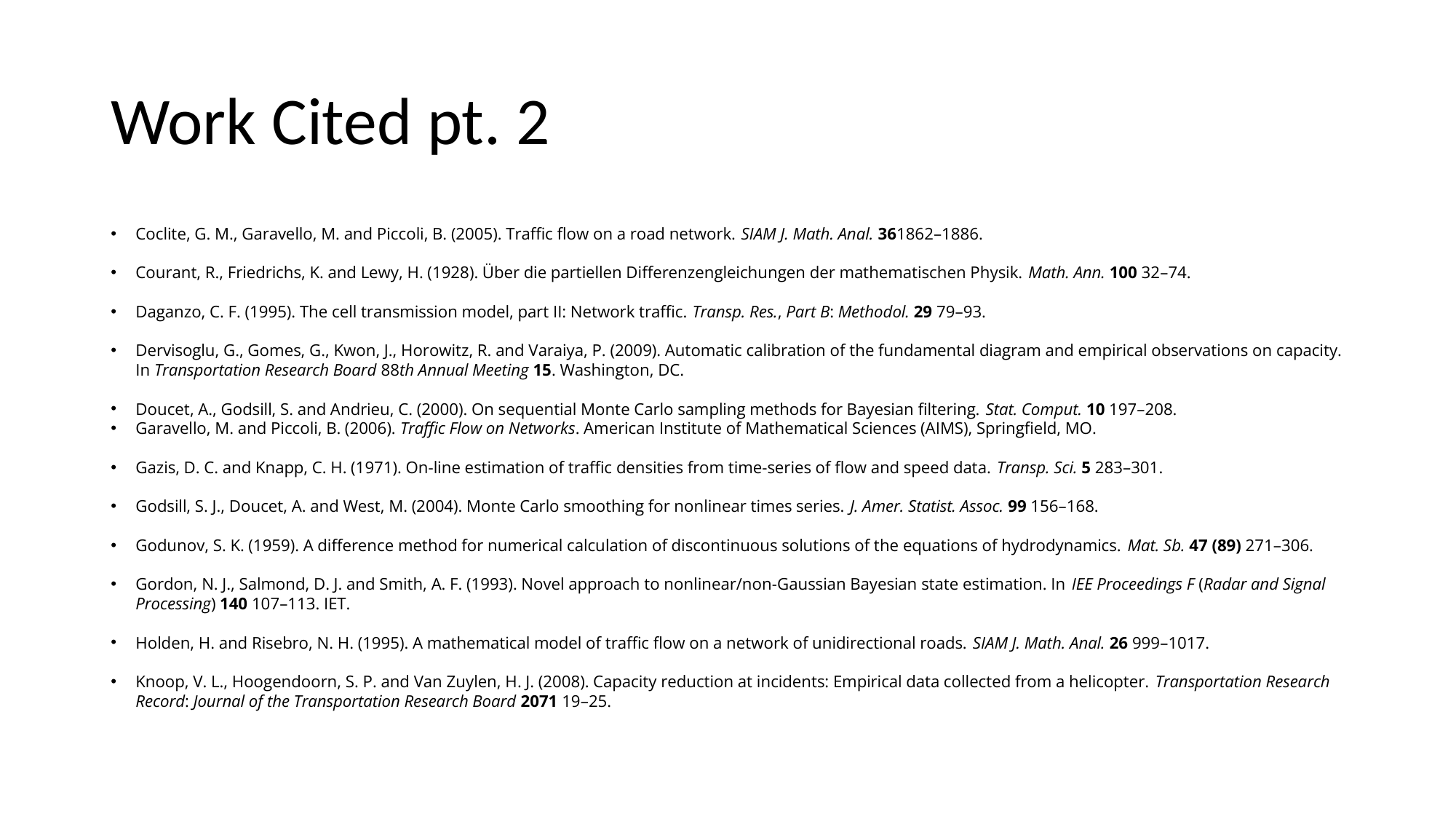

# Work Cited pt. 2
Coclite, G. M., Garavello, M. and Piccoli, B. (2005). Traffic flow on a road network. SIAM J. Math. Anal. 361862–1886.

Courant, R., Friedrichs, K. and Lewy, H. (1928). Über die partiellen Differenzengleichungen der mathematischen Physik. Math. Ann. 100 32–74.

Daganzo, C. F. (1995). The cell transmission model, part II: Network traffic. Transp. Res., Part B: Methodol. 29 79–93.

Dervisoglu, G., Gomes, G., Kwon, J., Horowitz, R. and Varaiya, P. (2009). Automatic calibration of the fundamental diagram and empirical observations on capacity. In Transportation Research Board 88th Annual Meeting 15. Washington, DC.

Doucet, A., Godsill, S. and Andrieu, C. (2000). On sequential Monte Carlo sampling methods for Bayesian filtering. Stat. Comput. 10 197–208.
Garavello, M. and Piccoli, B. (2006). Traffic Flow on Networks. American Institute of Mathematical Sciences (AIMS), Springfield, MO.

Gazis, D. C. and Knapp, C. H. (1971). On-line estimation of traffic densities from time-series of flow and speed data. Transp. Sci. 5 283–301.

Godsill, S. J., Doucet, A. and West, M. (2004). Monte Carlo smoothing for nonlinear times series. J. Amer. Statist. Assoc. 99 156–168.

Godunov, S. K. (1959). A difference method for numerical calculation of discontinuous solutions of the equations of hydrodynamics. Mat. Sb. 47 (89) 271–306.

Gordon, N. J., Salmond, D. J. and Smith, A. F. (1993). Novel approach to nonlinear/non-Gaussian Bayesian state estimation. In IEE Proceedings F (Radar and Signal Processing) 140 107–113. IET.

Holden, H. and Risebro, N. H. (1995). A mathematical model of traffic flow on a network of unidirectional roads. SIAM J. Math. Anal. 26 999–1017.

Knoop, V. L., Hoogendoorn, S. P. and Van Zuylen, H. J. (2008). Capacity reduction at incidents: Empirical data collected from a helicopter. Transportation Research Record: Journal of the Transportation Research Board 2071 19–25.